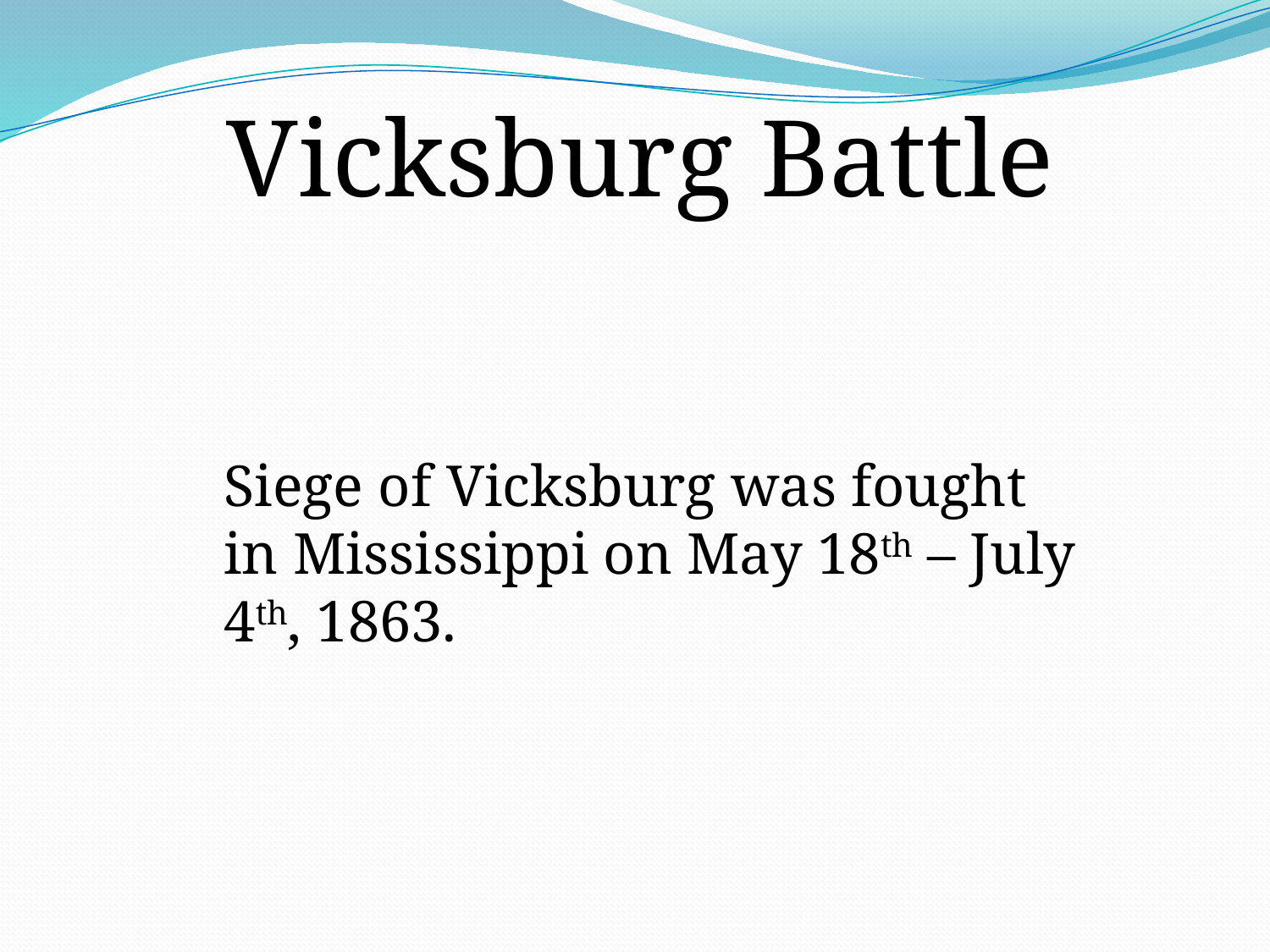

Vicksburg Battle
Siege of Vicksburg was fought in Mississippi on May 18th – July 4th, 1863.